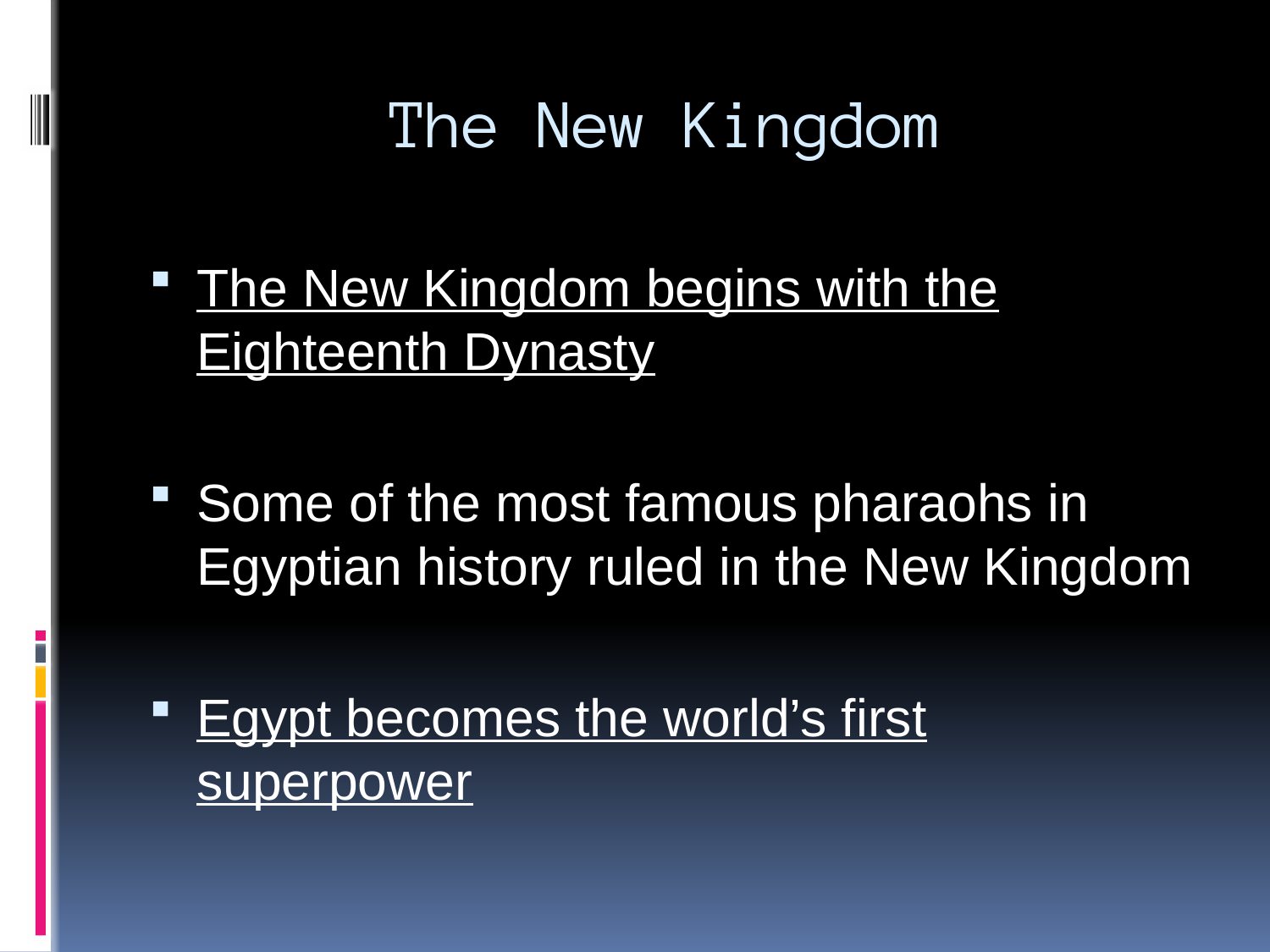

# The New Kingdom
The New Kingdom begins with the Eighteenth Dynasty

Some of the most famous pharaohs in Egyptian history ruled in the New Kingdom

Egypt becomes the world’s first superpower